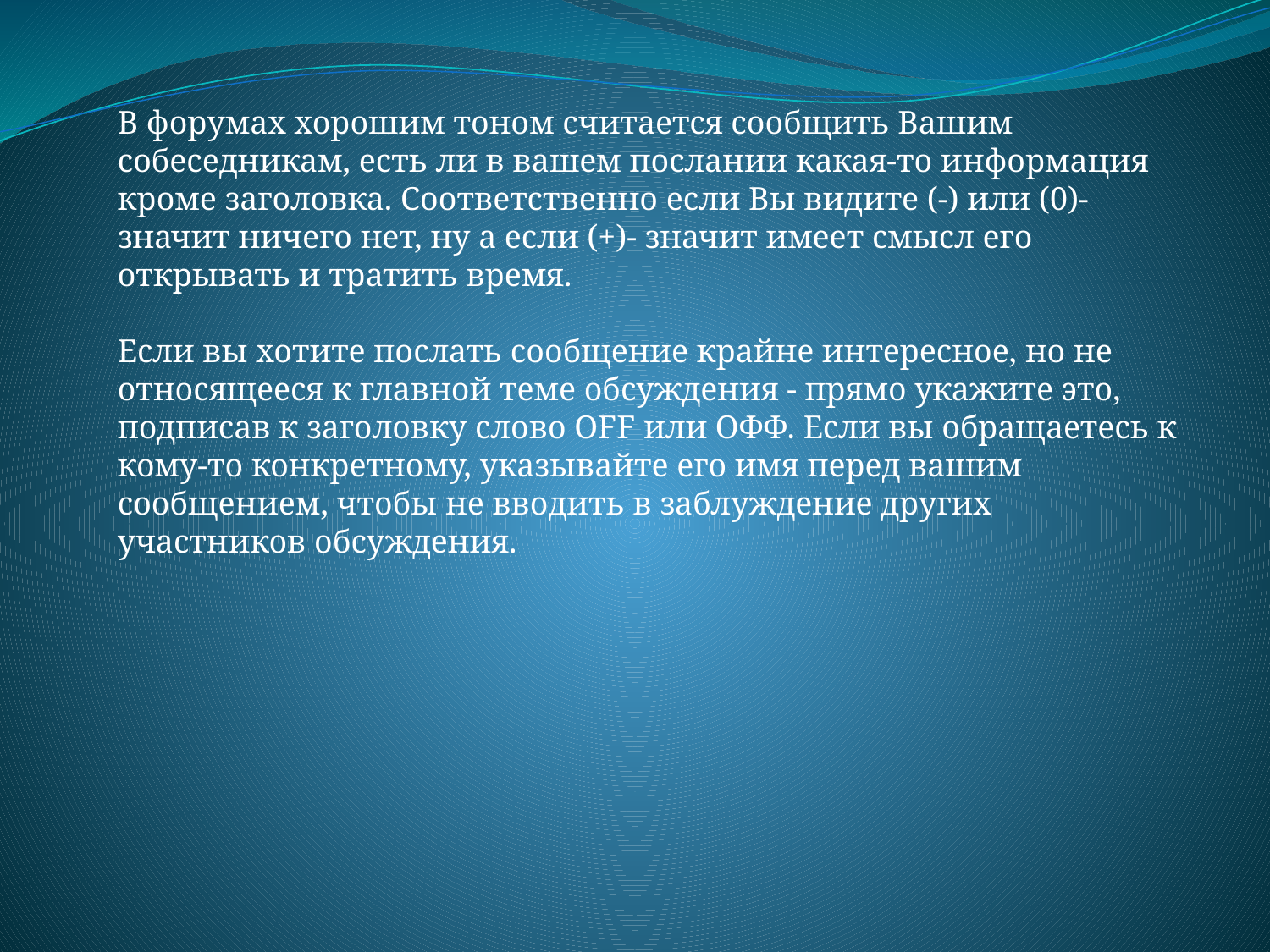

В форумах хорошим тоном считается сообщить Вашим собеседникам, есть ли в вашем послании какая-то информация кроме заголовка. Соответственно если Вы видите (-) или (0)- значит ничего нет, ну а если (+)- значит имеет смысл его открывать и тратить время.

Если вы хотите послать сообщение крайне интересное, но не относящееся к главной теме обсуждения - прямо укажите это, подписав к заголовку слово OFF или ОФФ. Если вы обращаетесь к кому-то конкретному, указывайте его имя перед вашим сообщением, чтобы не вводить в заблуждение других участников обсуждения.